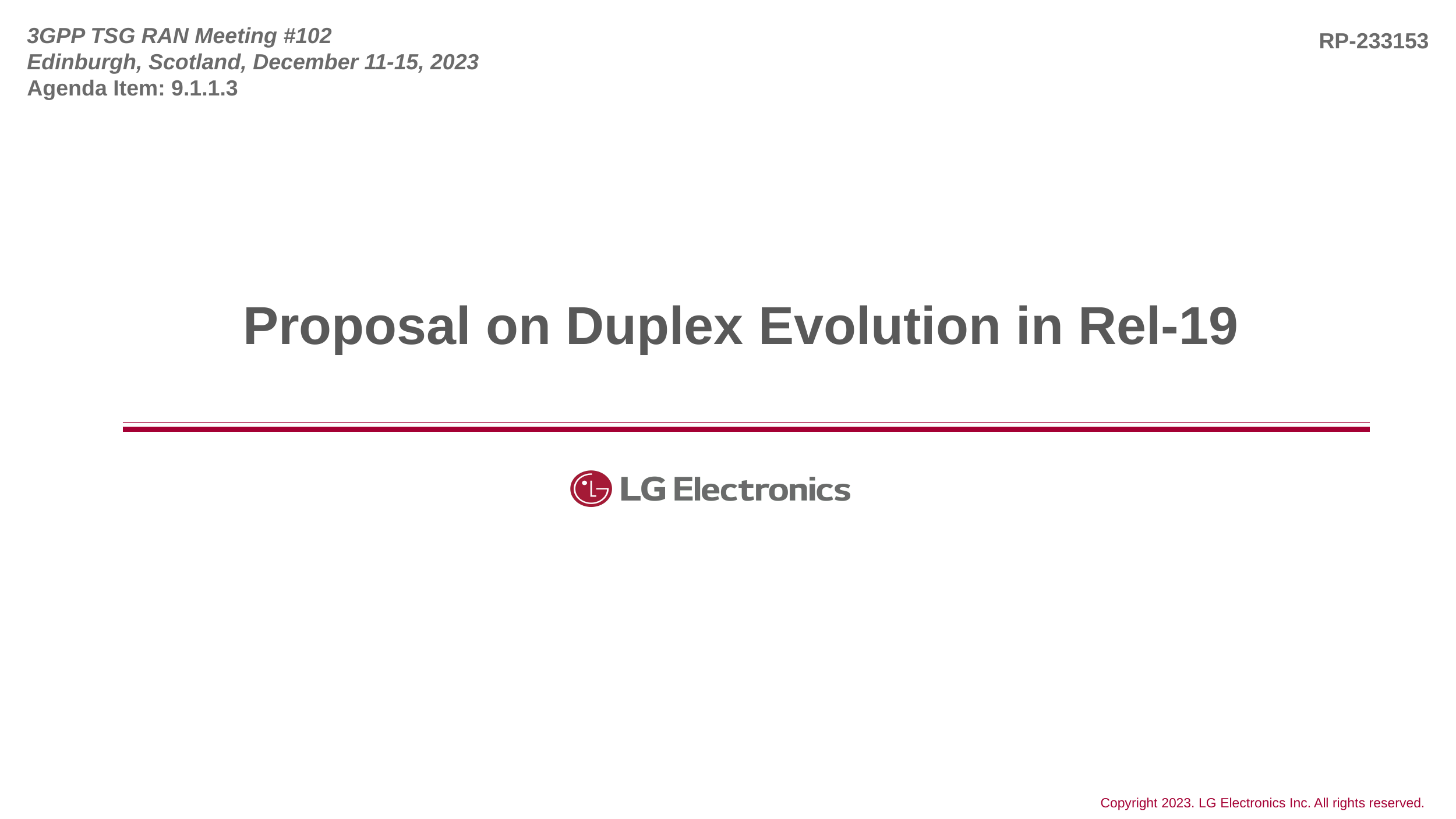

3GPP TSG RAN Meeting #102
Edinburgh, Scotland, December 11-15, 2023
Agenda Item: 9.1.1.3
RP-233153
# Proposal on Duplex Evolution in Rel-19